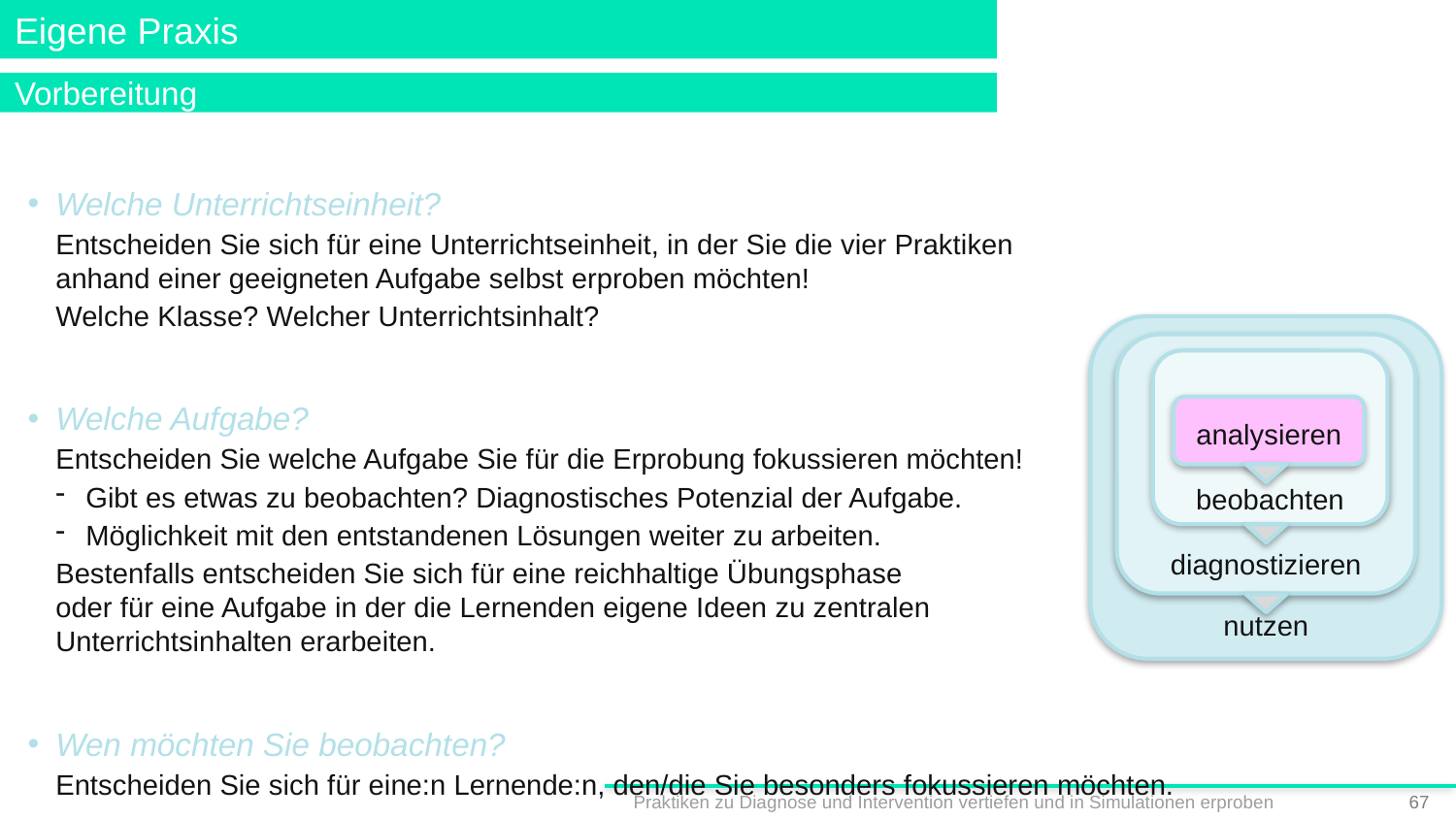

# Eigene Praxis

Vorbereitung

Welche Unterrichtseinheit?
Entscheiden Sie sich für eine Unterrichtseinheit, in der Sie die vier Praktiken
anhand einer geeigneten Aufgabe selbst erproben möchten!
Welche Klasse? Welcher Unterrichtsinhalt?

Welche Aufgabe?
Entscheiden Sie welche Aufgabe Sie für die Erprobung fokussieren möchten!
Gibt es etwas zu beobachten? Diagnostisches Potenzial der Aufgabe.
Möglichkeit mit den entstandenen Lösungen weiter zu arbeiten.
Bestenfalls entscheiden Sie sich für eine reichhaltige Übungsphase
oder für eine Aufgabe in der die Lernenden eigene Ideen zu zentralen
Unterrichtsinhalten erarbeiten.

Wen möchten Sie beobachten?
Entscheiden Sie sich für eine:n Lernende:n, den/die Sie besonders fokussieren möchten.
nutzen
diagnostizieren

beobachten

analysieren

Praktiken zu Diagnose und Intervention vertiefen und in Simulationen erproben
67